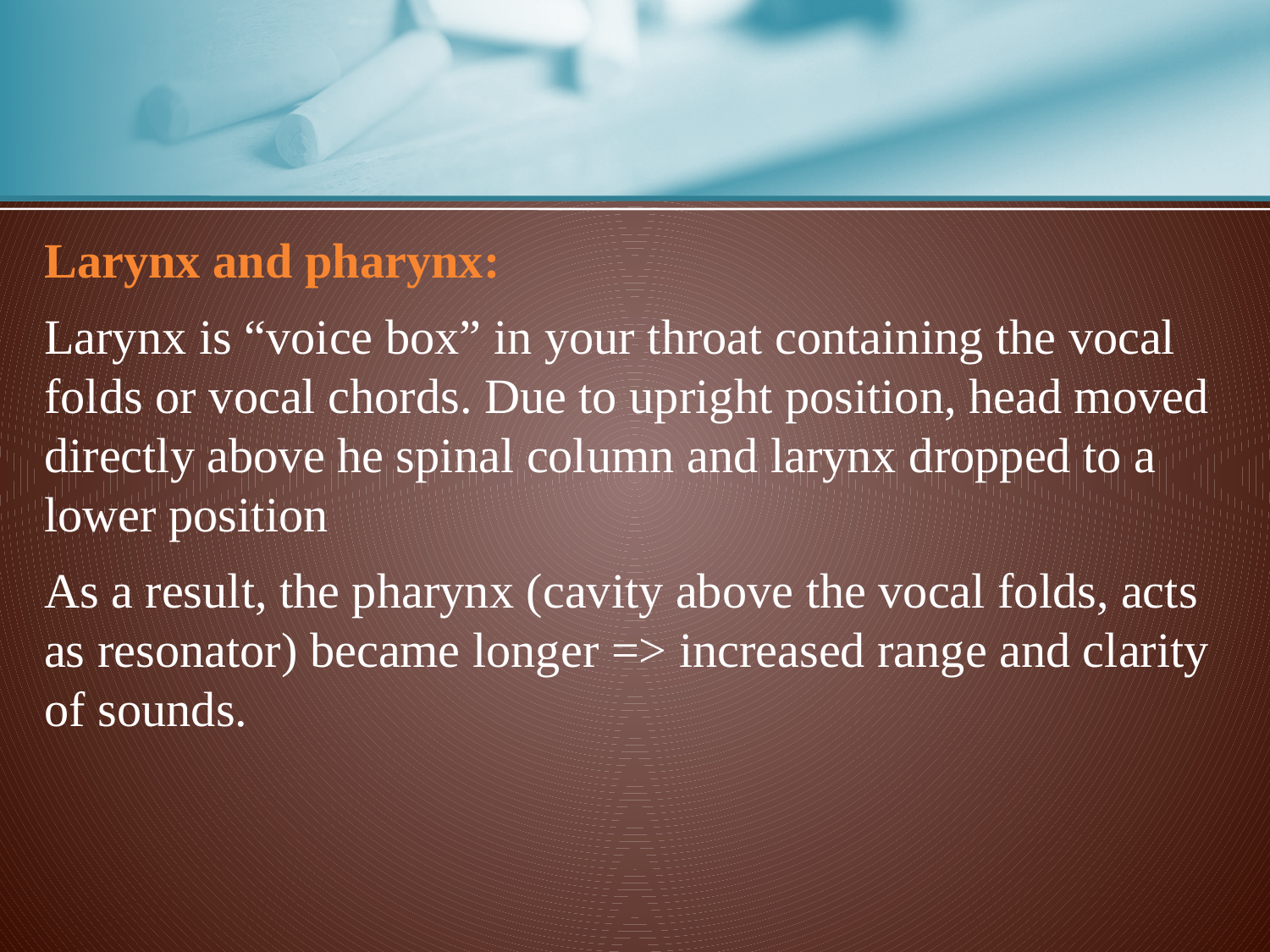

Larynx and pharynx:
Larynx is “voice box” in your throat containing the vocal folds or vocal chords. Due to upright position, head moved directly above he spinal column and larynx dropped to a lower position
As a result, the pharynx (cavity above the vocal folds, acts as resonator) became longer => increased range and clarity of sounds.